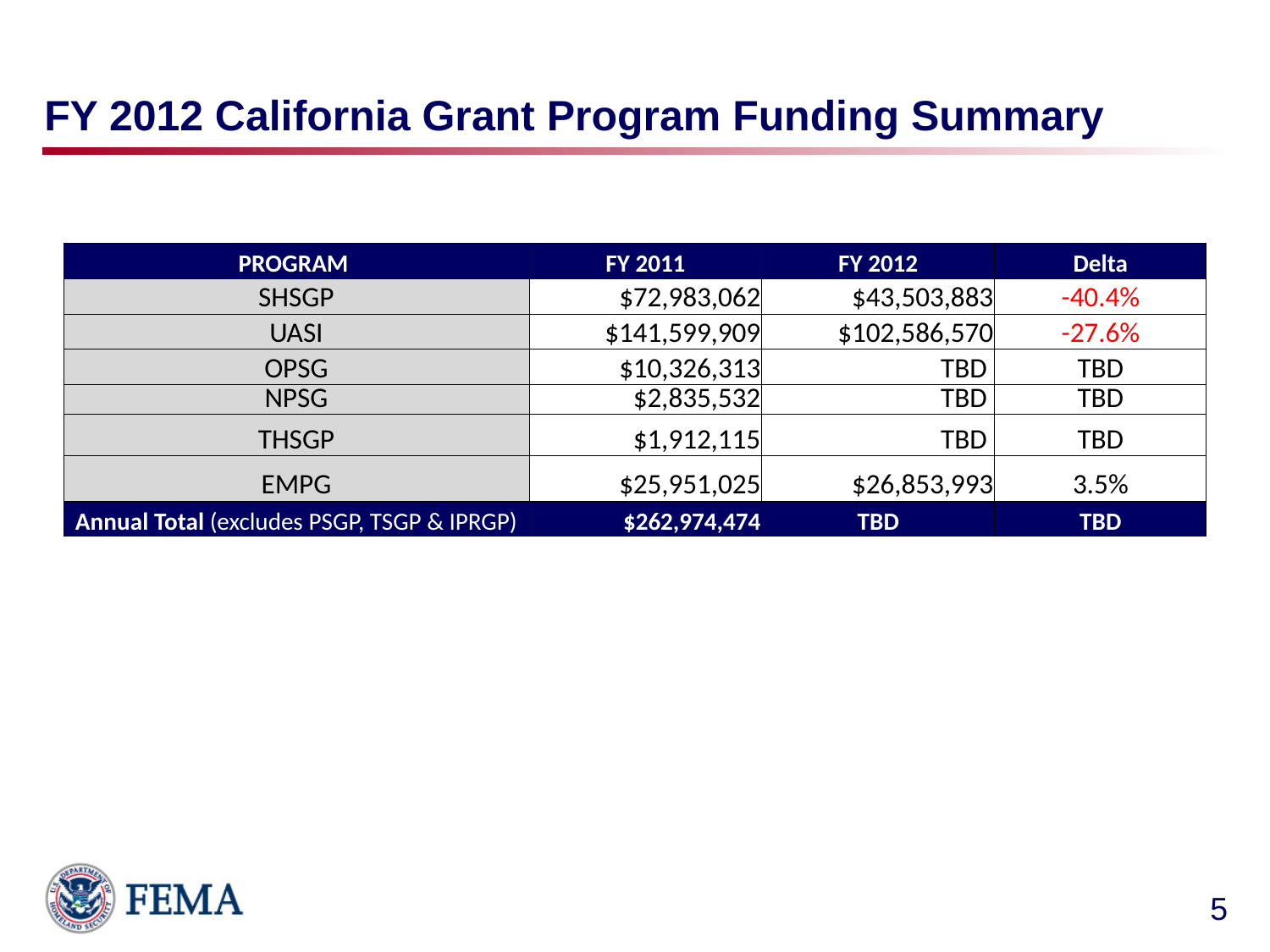

# FY 2012 California Grant Program Funding Summary
| PROGRAM | FY 2011 | FY 2012 | Delta |
| --- | --- | --- | --- |
| SHSGP | $72,983,062 | $43,503,883 | -40.4% |
| UASI | $141,599,909 | $102,586,570 | -27.6% |
| OPSG | $10,326,313 | TBD | TBD |
| NPSG | $2,835,532 | TBD | TBD |
| THSGP | $1,912,115 | TBD | TBD |
| EMPG | $25,951,025 | $26,853,993 | 3.5% |
| Annual Total (excludes PSGP, TSGP & IPRGP) | $262,974,474 | TBD | TBD |
5